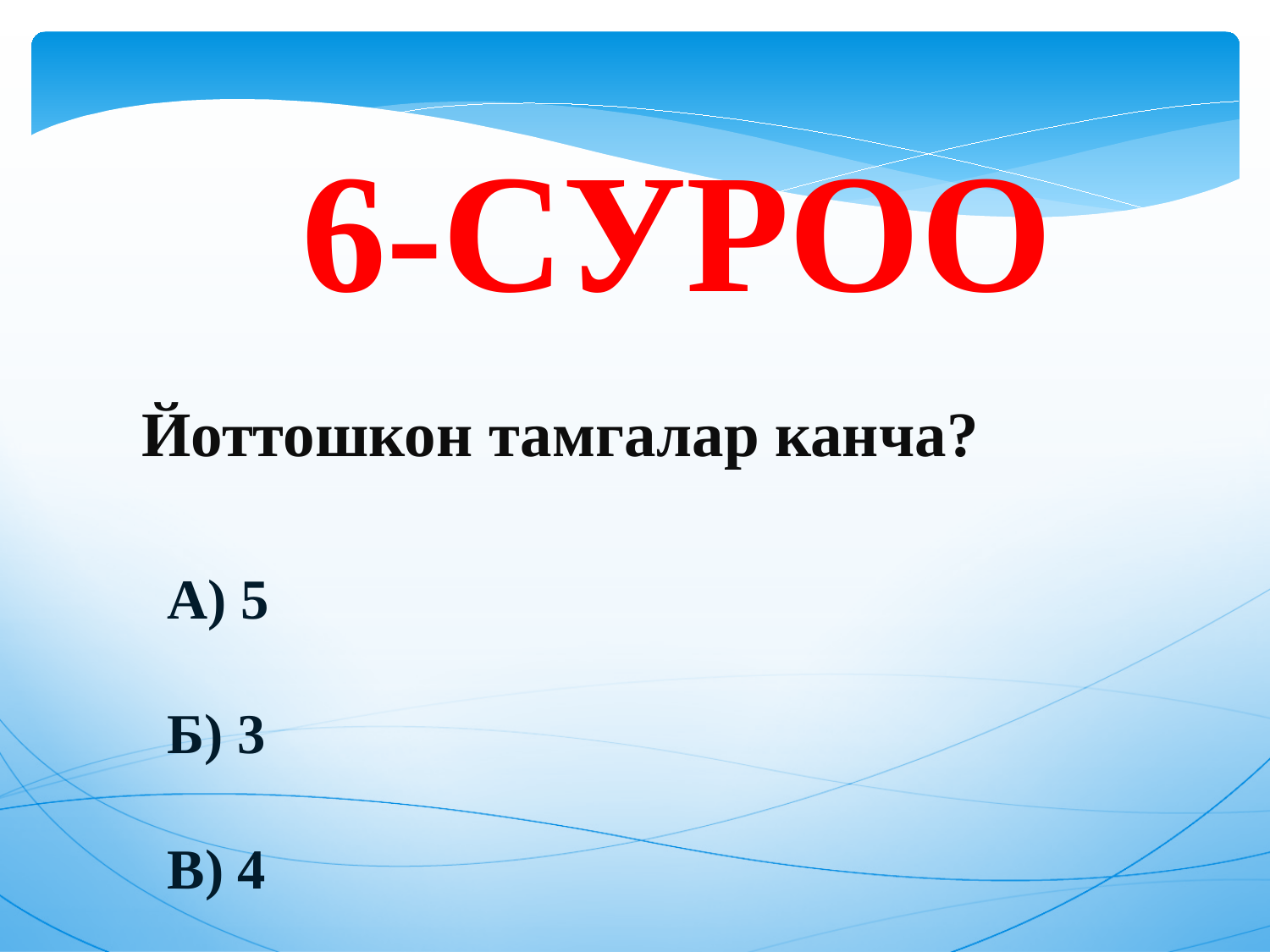

6-СУРОО
Йоттошкон тамгалар канча?
А) 5

Б) 3

В) 4